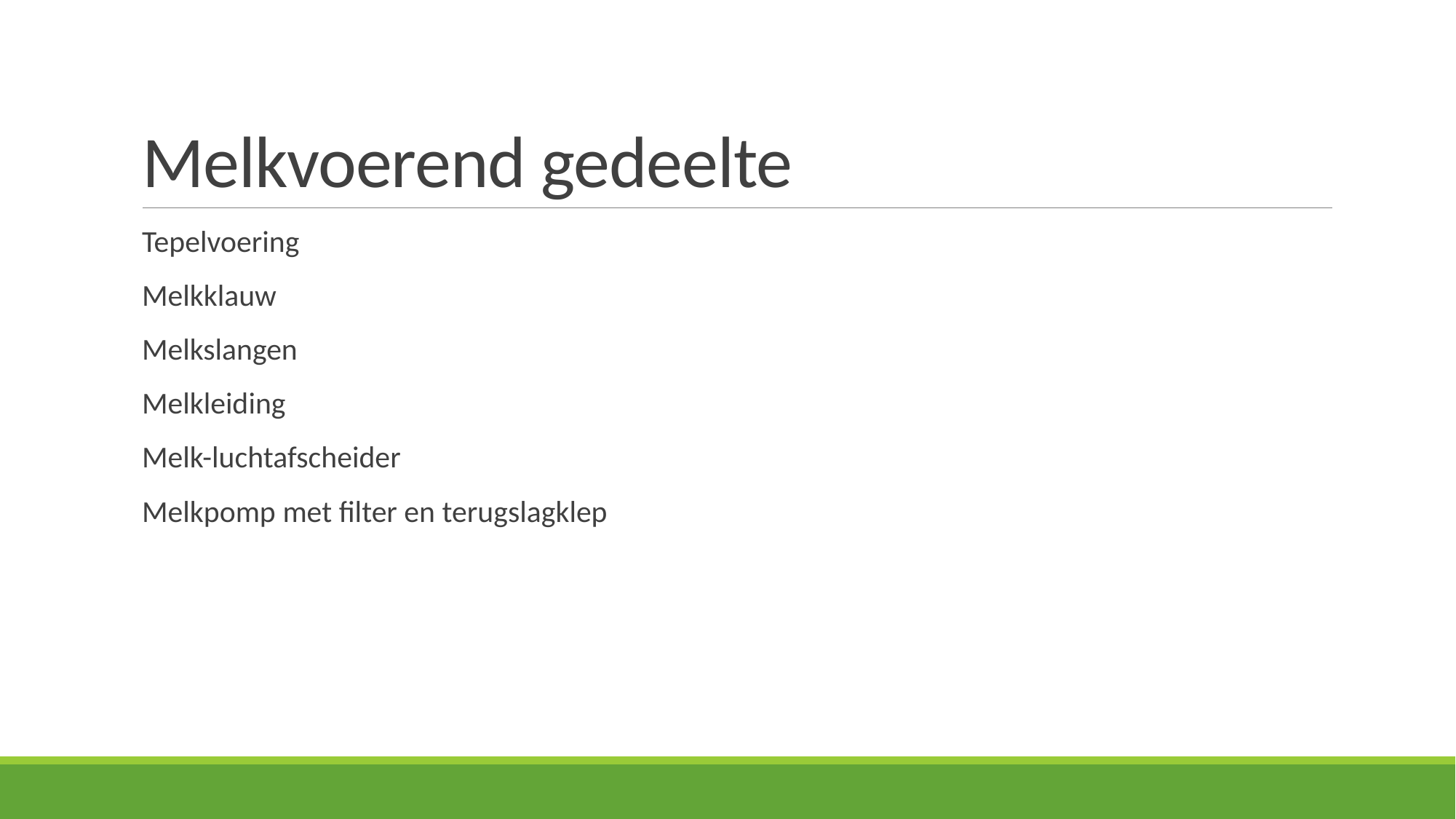

# Melkvoerend gedeelte
Tepelvoering
Melkklauw
Melkslangen
Melkleiding
Melk-luchtafscheider
Melkpomp met filter en terugslagklep